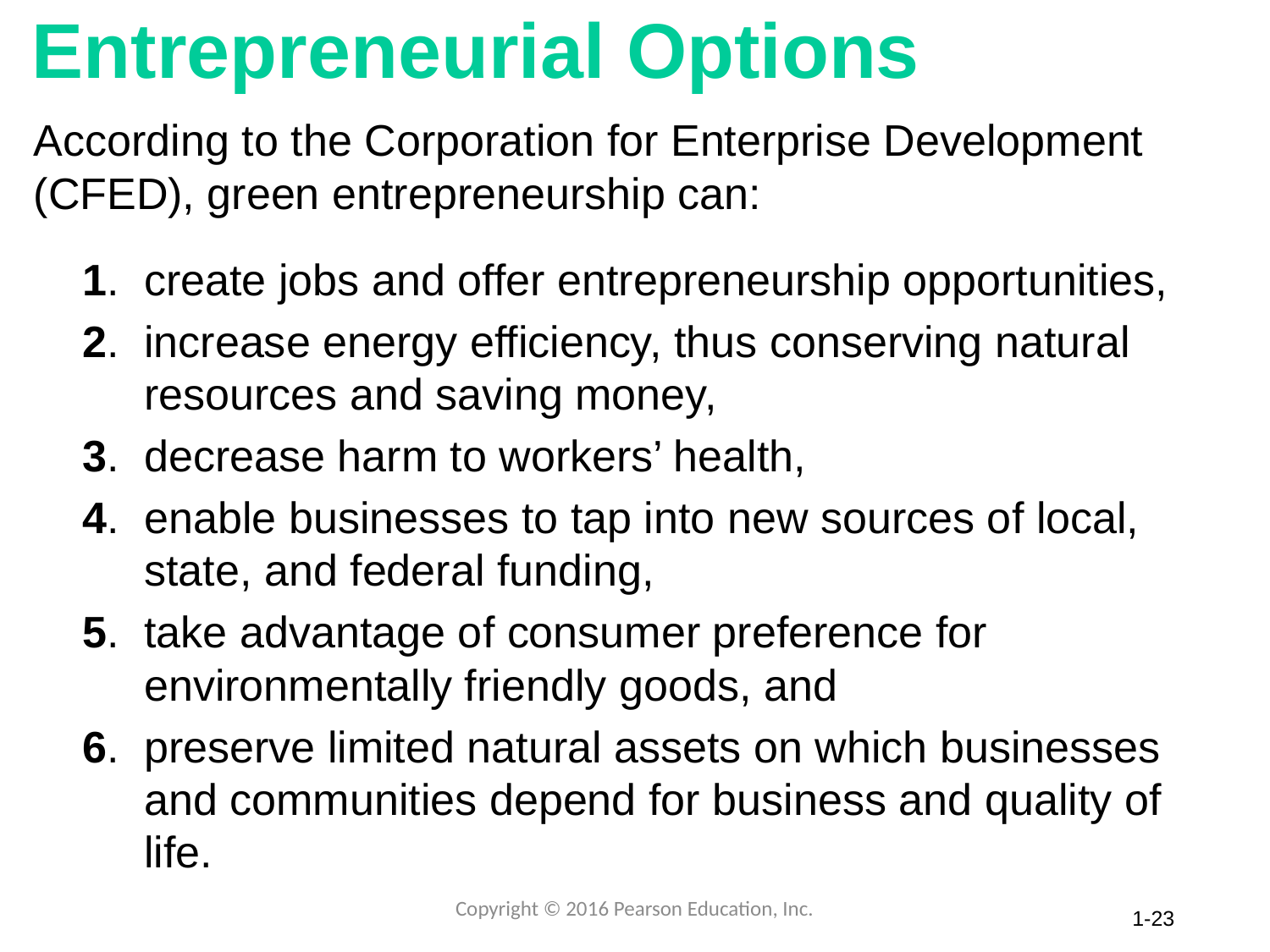

# Entrepreneurial Options
According to the Corporation for Enterprise Development (CFED), green entrepreneurship can:

    1.  create jobs and offer entrepreneurship opportunities,
    2.  increase energy efficiency, thus conserving natural
         resources and saving money,
    3.  decrease harm to workers’ health,
    4.  enable businesses to tap into new sources of local,
         state, and federal funding,
    5.  take advantage of consumer preference for
         environmentally friendly goods, and
    6.  preserve limited natural assets on which businesses
         and communities depend for business and quality of
         life.
Copyright © 2016 Pearson Education, Inc.